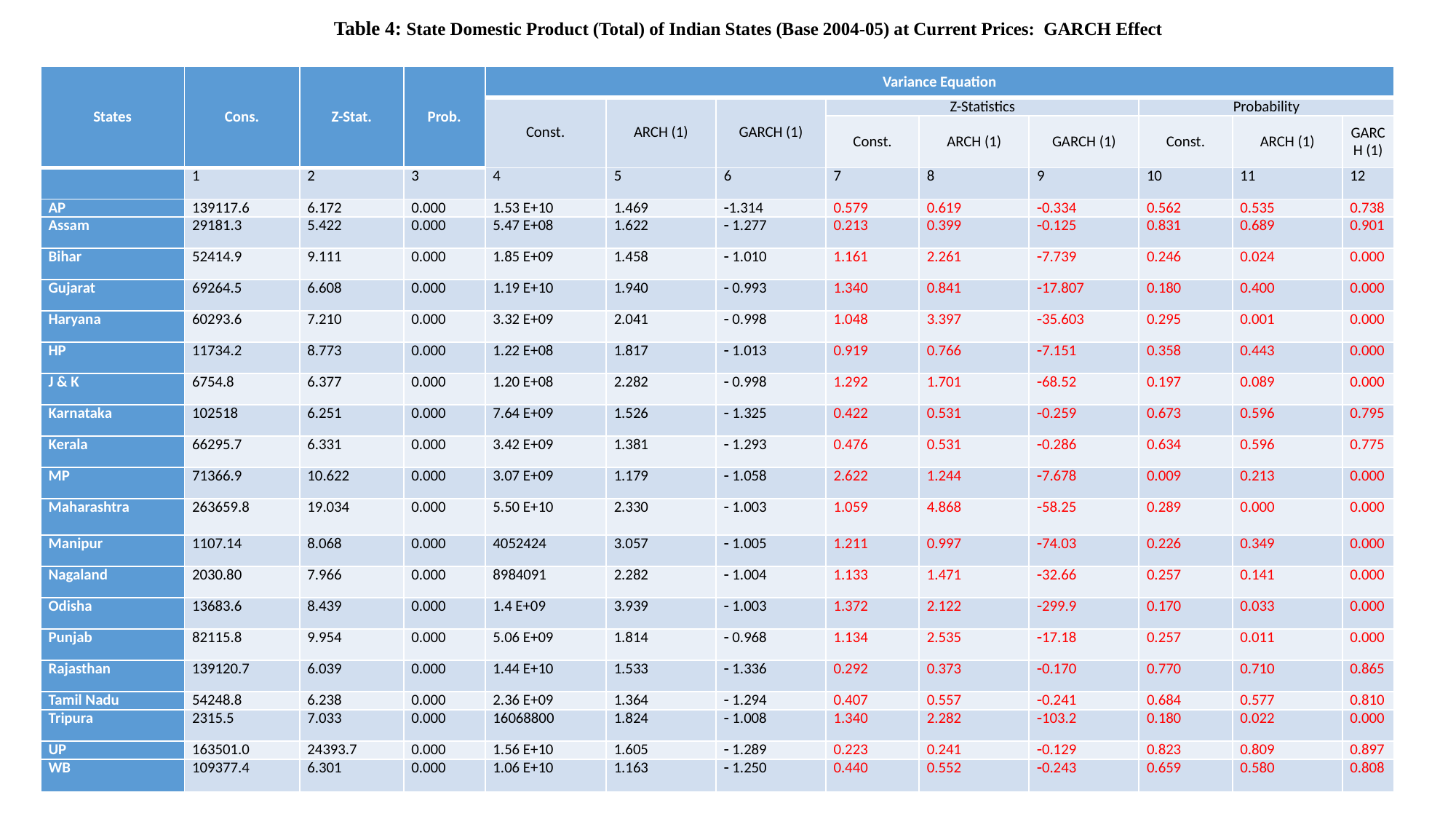

Table 4: State Domestic Product (Total) of Indian States (Base 2004-05) at Current Prices:  GARCH Effect
| States | Cons. | Z-Stat. | Prob. | Variance Equation |  |  |  |  |  |  |  |  |
| --- | --- | --- | --- | --- | --- | --- | --- | --- | --- | --- | --- | --- |
|  |  |  |  | Const. | ARCH (1) | GARCH (1) | Z-Statistics |  |  | Probability |  |  |
|  |  |  |  |  |  |  | Const. | ARCH (1) | GARCH (1) | Const. | ARCH (1) | GARCH (1) |
|  | 1 | 2 | 3 | 4 | 5 | 6 | 7 | 8 | 9 | 10 | 11 | 12 |
| AP | 139117.6 | 6.172 | 0.000 | 1.53 E+10 | 1.469 | −1.314 | 0.579 | 0.619 | −0.334 | 0.562 | 0.535 | 0.738 |
| Assam | 29181.3 | 5.422 | 0.000 | 5.47 E+08 | 1.622 | − 1.277 | 0.213 | 0.399 | −0.125 | 0.831 | 0.689 | 0.901 |
| Bihar | 52414.9 | 9.111 | 0.000 | 1.85 E+09 | 1.458 | − 1.010 | 1.161 | 2.261 | −7.739 | 0.246 | 0.024 | 0.000 |
| Gujarat | 69264.5 | 6.608 | 0.000 | 1.19 E+10 | 1.940 | − 0.993 | 1.340 | 0.841 | −17.807 | 0.180 | 0.400 | 0.000 |
| Haryana | 60293.6 | 7.210 | 0.000 | 3.32 E+09 | 2.041 | − 0.998 | 1.048 | 3.397 | −35.603 | 0.295 | 0.001 | 0.000 |
| HP | 11734.2 | 8.773 | 0.000 | 1.22 E+08 | 1.817 | − 1.013 | 0.919 | 0.766 | −7.151 | 0.358 | 0.443 | 0.000 |
| J & K | 6754.8 | 6.377 | 0.000 | 1.20 E+08 | 2.282 | − 0.998 | 1.292 | 1.701 | −68.52 | 0.197 | 0.089 | 0.000 |
| Karnataka | 102518 | 6.251 | 0.000 | 7.64 E+09 | 1.526 | − 1.325 | 0.422 | 0.531 | −0.259 | 0.673 | 0.596 | 0.795 |
| Kerala | 66295.7 | 6.331 | 0.000 | 3.42 E+09 | 1.381 | − 1.293 | 0.476 | 0.531 | −0.286 | 0.634 | 0.596 | 0.775 |
| MP | 71366.9 | 10.622 | 0.000 | 3.07 E+09 | 1.179 | − 1.058 | 2.622 | 1.244 | −7.678 | 0.009 | 0.213 | 0.000 |
| Maharashtra | 263659.8 | 19.034 | 0.000 | 5.50 E+10 | 2.330 | − 1.003 | 1.059 | 4.868 | −58.25 | 0.289 | 0.000 | 0.000 |
| Manipur | 1107.14 | 8.068 | 0.000 | 4052424 | 3.057 | − 1.005 | 1.211 | 0.997 | −74.03 | 0.226 | 0.349 | 0.000 |
| Nagaland | 2030.80 | 7.966 | 0.000 | 8984091 | 2.282 | − 1.004 | 1.133 | 1.471 | −32.66 | 0.257 | 0.141 | 0.000 |
| Odisha | 13683.6 | 8.439 | 0.000 | 1.4 E+09 | 3.939 | − 1.003 | 1.372 | 2.122 | −299.9 | 0.170 | 0.033 | 0.000 |
| Punjab | 82115.8 | 9.954 | 0.000 | 5.06 E+09 | 1.814 | − 0.968 | 1.134 | 2.535 | −17.18 | 0.257 | 0.011 | 0.000 |
| Rajasthan | 139120.7 | 6.039 | 0.000 | 1.44 E+10 | 1.533 | − 1.336 | 0.292 | 0.373 | −0.170 | 0.770 | 0.710 | 0.865 |
| Tamil Nadu | 54248.8 | 6.238 | 0.000 | 2.36 E+09 | 1.364 | − 1.294 | 0.407 | 0.557 | −0.241 | 0.684 | 0.577 | 0.810 |
| Tripura | 2315.5 | 7.033 | 0.000 | 16068800 | 1.824 | − 1.008 | 1.340 | 2.282 | −103.2 | 0.180 | 0.022 | 0.000 |
| UP | 163501.0 | 24393.7 | 0.000 | 1.56 E+10 | 1.605 | − 1.289 | 0.223 | 0.241 | −0.129 | 0.823 | 0.809 | 0.897 |
| WB | 109377.4 | 6.301 | 0.000 | 1.06 E+10 | 1.163 | − 1.250 | 0.440 | 0.552 | −0.243 | 0.659 | 0.580 | 0.808 |